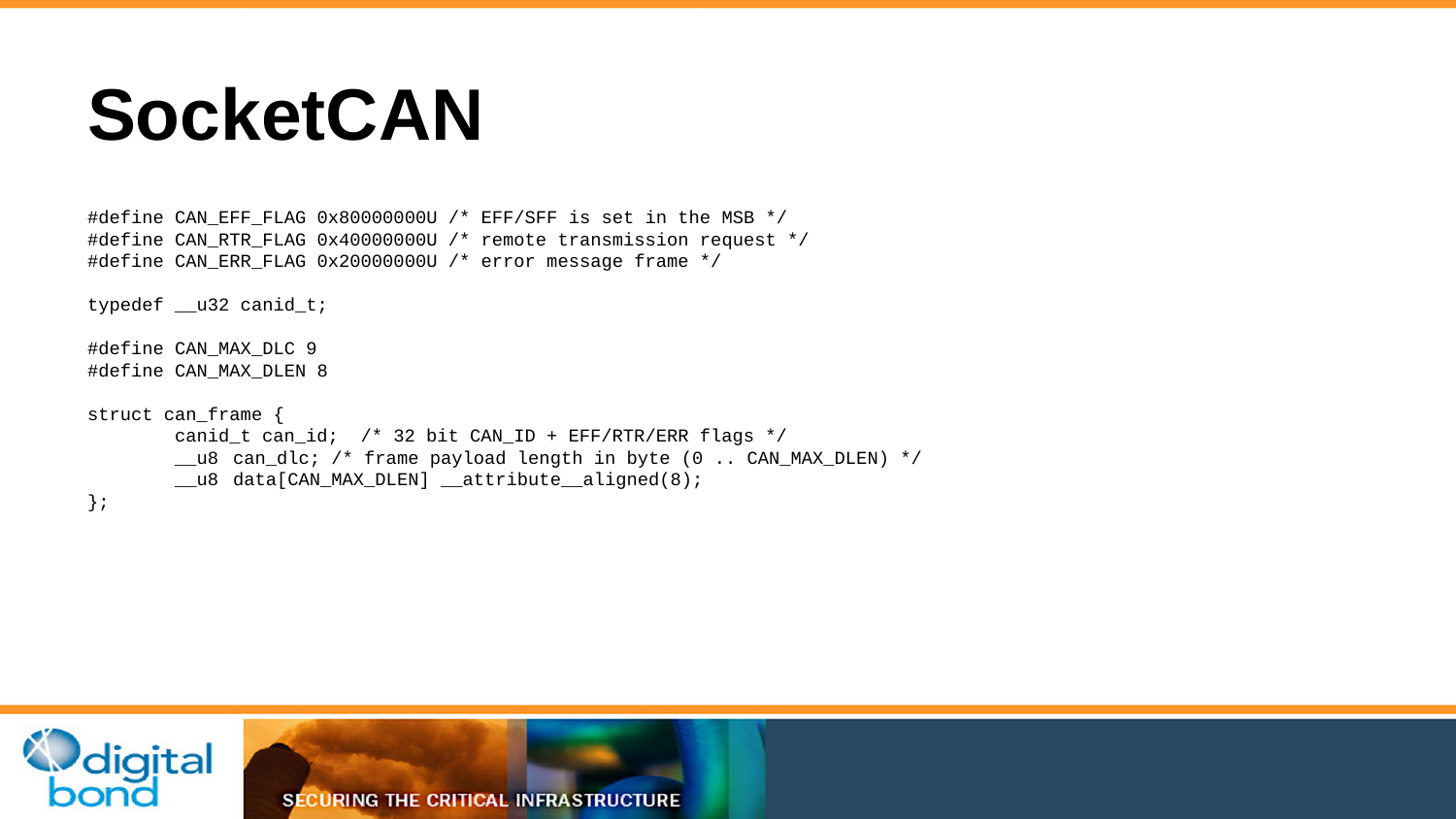

# SocketCAN
#define CAN_EFF_FLAG 0x80000000U /* EFF/SFF is set in the MSB */
#define CAN_RTR_FLAG 0x40000000U /* remote transmission request */
#define CAN_ERR_FLAG 0x20000000U /* error message frame */

typedef __u32 canid_t;

#define CAN_MAX_DLC 9
#define CAN_MAX_DLEN 8

struct can_frame {
        canid_t can_id;  /* 32 bit CAN_ID + EFF/RTR/ERR flags */
        __u8	can_dlc; /* frame payload length in byte (0 .. CAN_MAX_DLEN) */
        __u8	data[CAN_MAX_DLEN] __attribute__aligned(8);
};